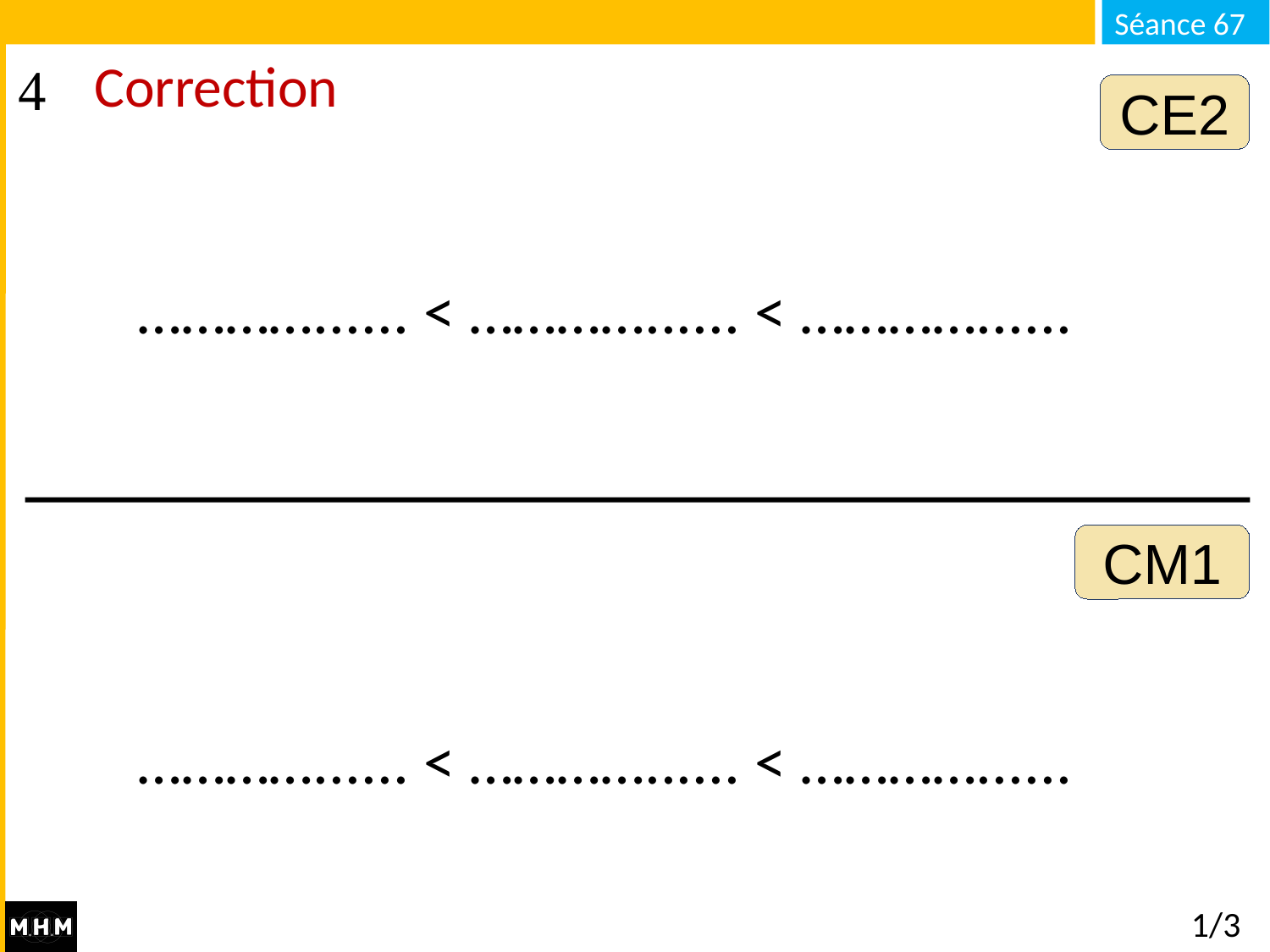

Correction
CE2
…………...... < …………...... < …………......

CM1
…………...... < …………...... < …………......
# 1/3